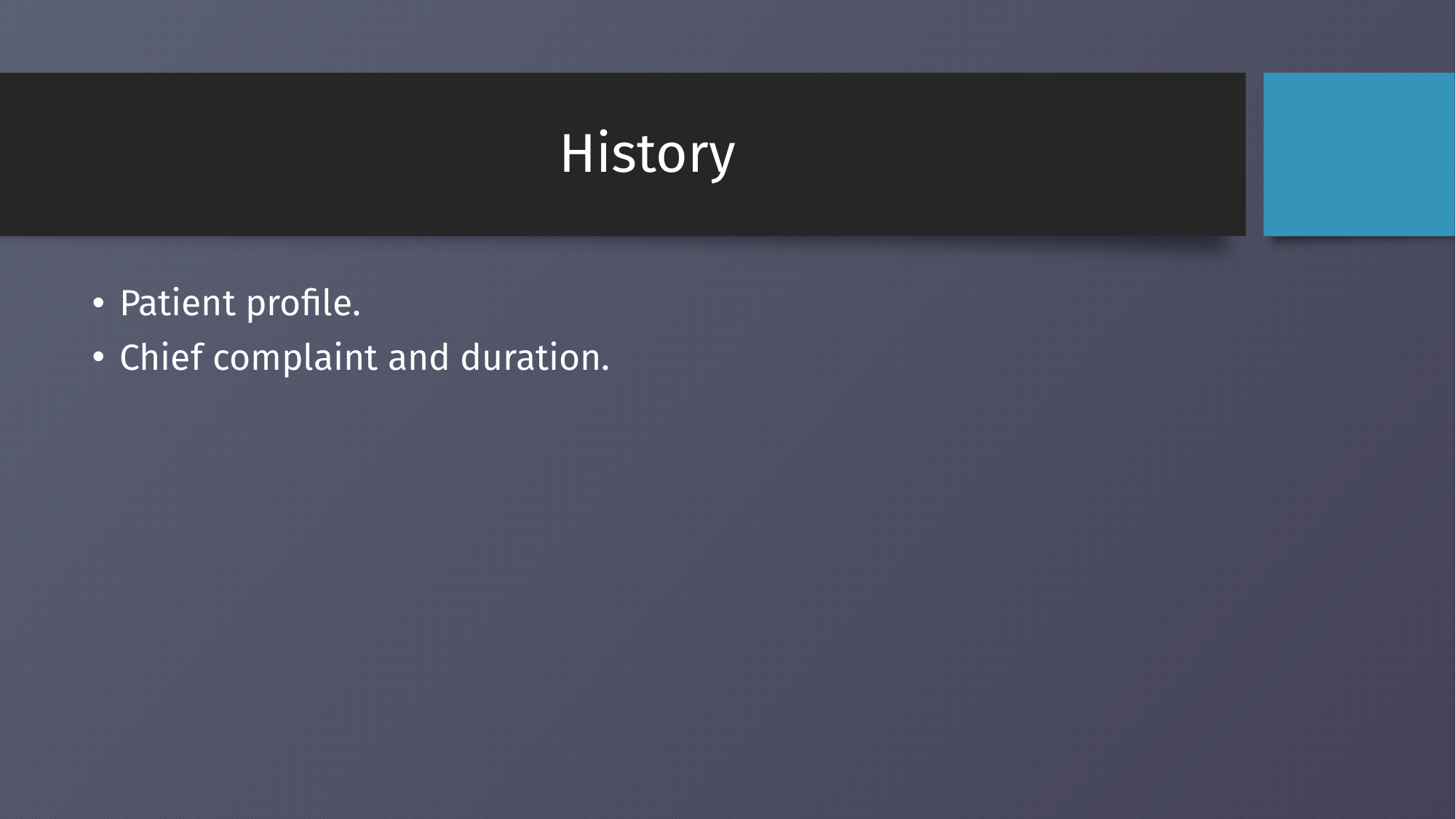

# History
Patient profile.
Chief complaint and duration.